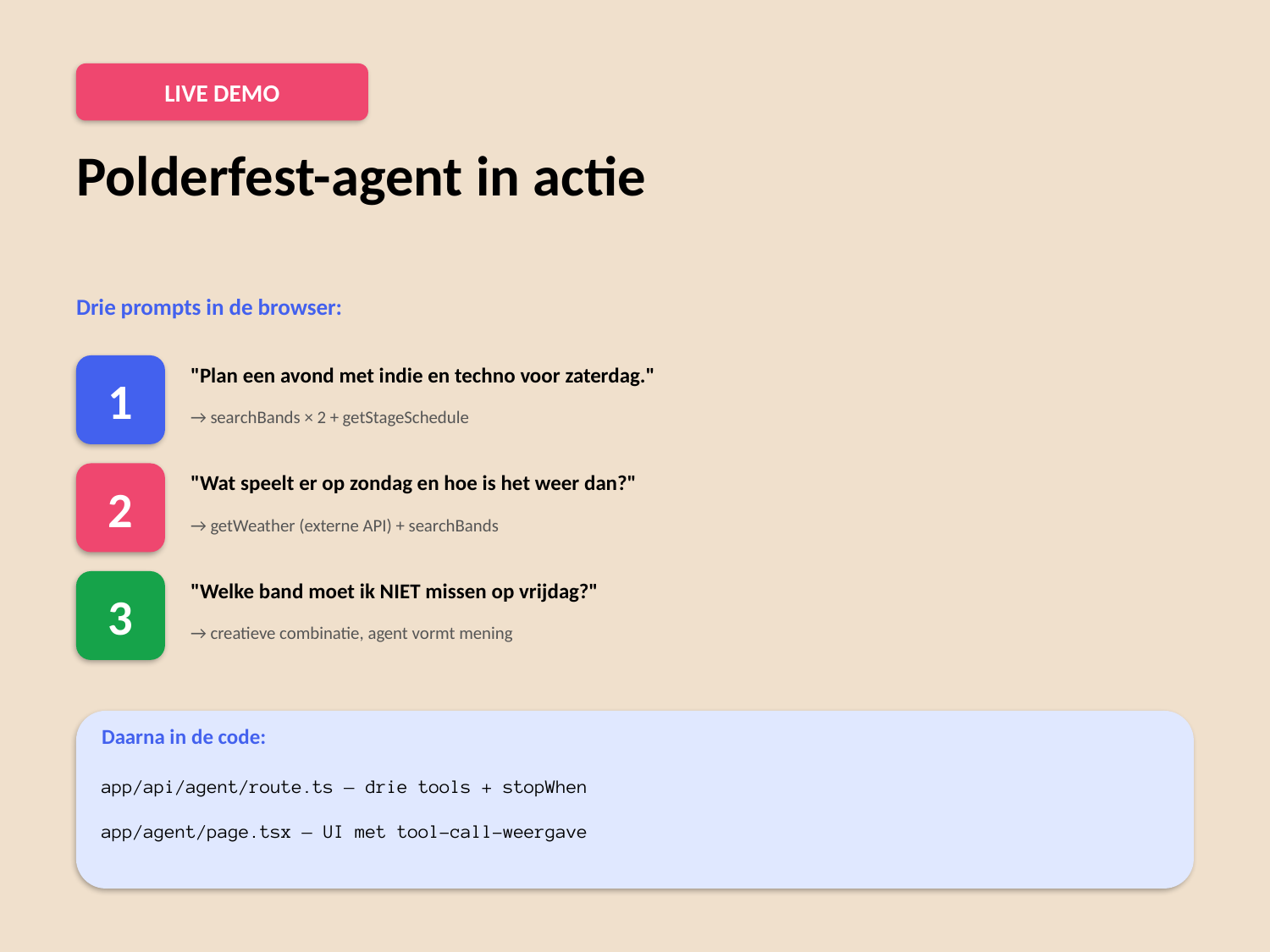

LIVE DEMO
Polderfest-agent in actie
Drie prompts in de browser:

1
"Plan een avond met indie en techno voor zaterdag."
→ searchBands × 2 + getStageSchedule

2
"Wat speelt er op zondag en hoe is het weer dan?"
→ getWeather (externe API) + searchBands

3
"Welke band moet ik NIET missen op vrijdag?"
→ creatieve combinatie, agent vormt mening

Daarna in de code:
app/api/agent/route.ts — drie tools + stopWhen
app/agent/page.tsx — UI met tool-call-weergave